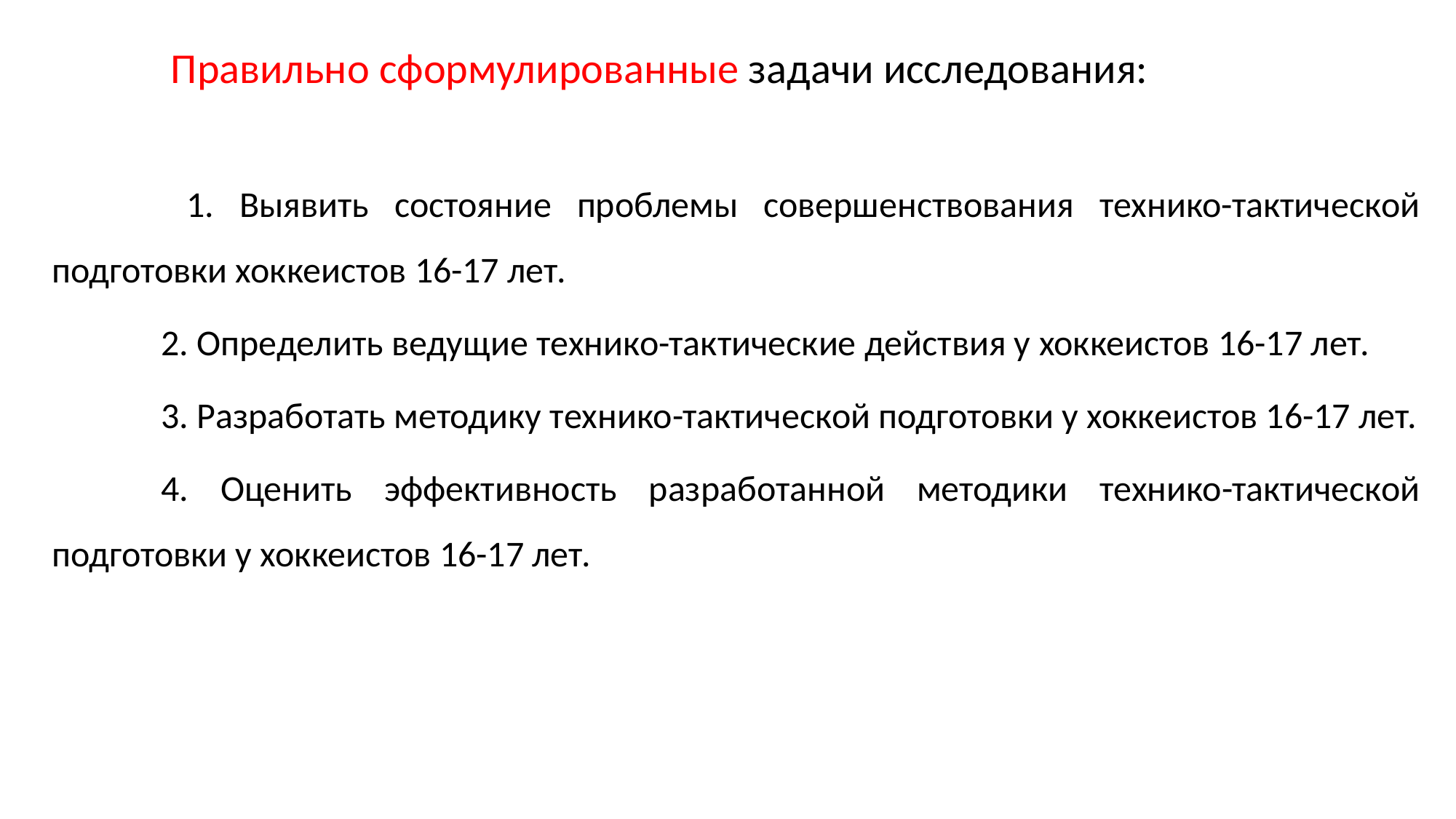

Правильно сформулированные задачи исследования:

	 1. Выявить состояние проблемы совершенствования технико-тактической подготовки хоккеистов 16-17 лет.
	2. Определить ведущие технико-тактические действия у хоккеистов 16-17 лет.
	3. Разработать методику технико-тактической подготовки у хоккеистов 16-17 лет.
	4. Оценить эффективность разработанной методики технико-тактической подготовки у хоккеистов 16-17 лет.

#